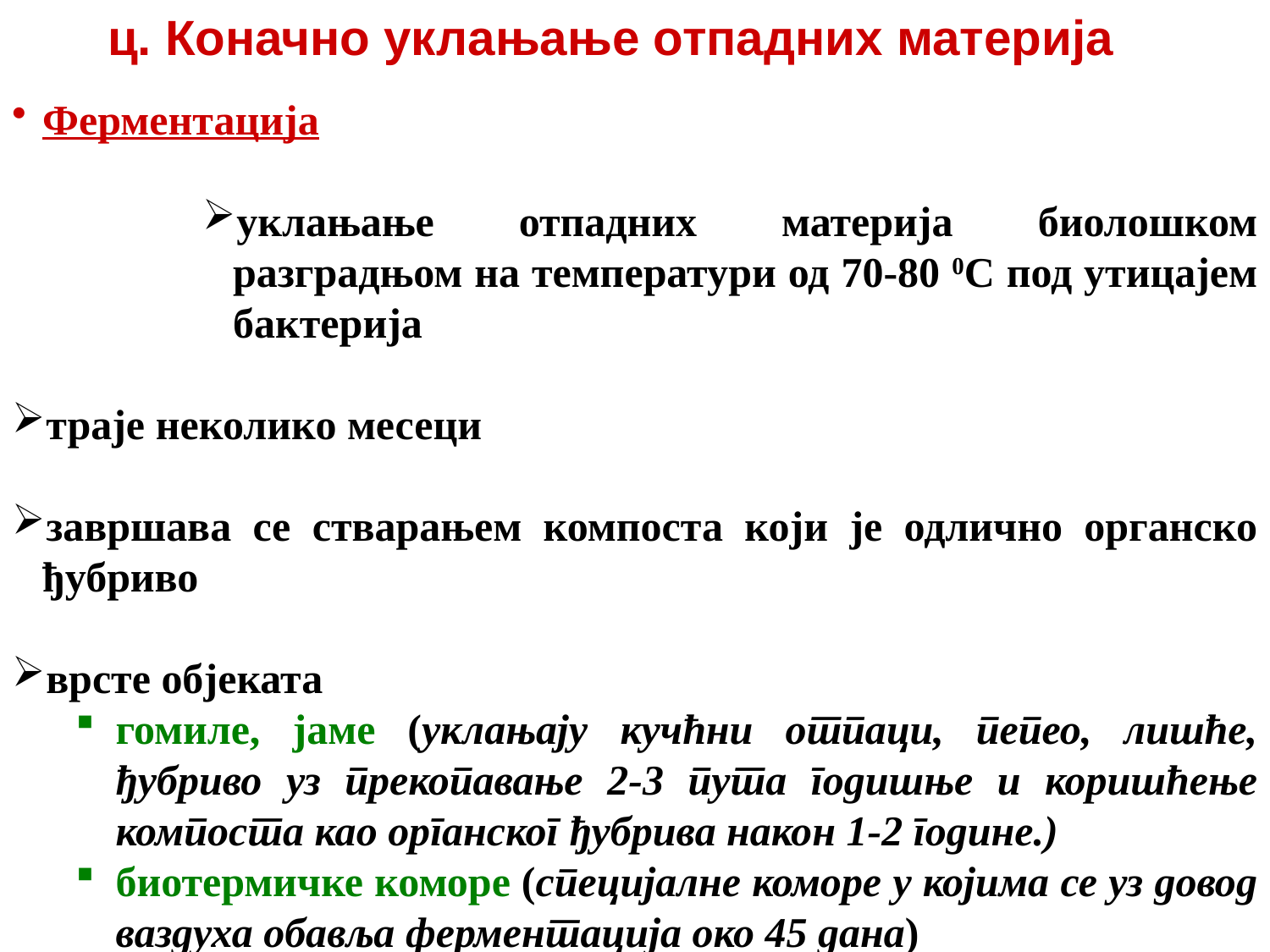

ц. Коначно уклањање отпадних материја
Ферментација

уклањање отпадних материја биолошком разградњом на температури од 70-80 0C под утицајем бактерија

траје неколико месеци

завршава се стварањем компоста који је одлично органско ђубриво

врсте објеката
гомиле, јаме (уклањају кучћни отпаци, пепео, лишће, ђубриво уз прекопавање 2-3 пута годишње и коришћење компоста као органског ђубрива након 1-2 године.)
биотермичке коморе (специјалне коморе у којима се уз довод ваздуха обавља ферментација око 45 дана)